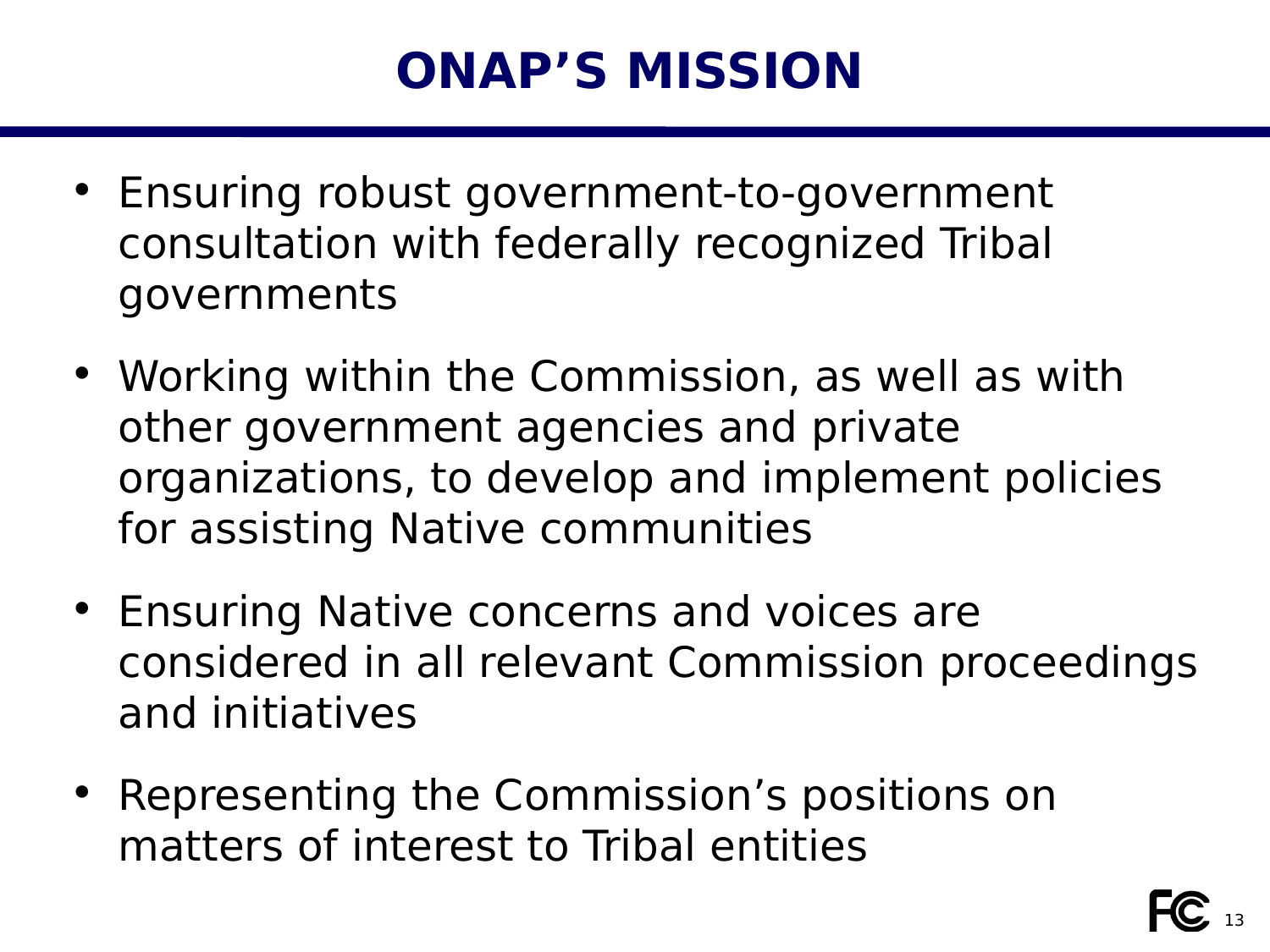

# ONAP’S MISSION
Ensuring robust government-to-government consultation with federally recognized Tribal governments
Working within the Commission, as well as with other government agencies and private organizations, to develop and implement policies for assisting Native communities
Ensuring Native concerns and voices are considered in all relevant Commission proceedings and initiatives
Representing the Commission’s positions on matters of interest to Tribal entities

13